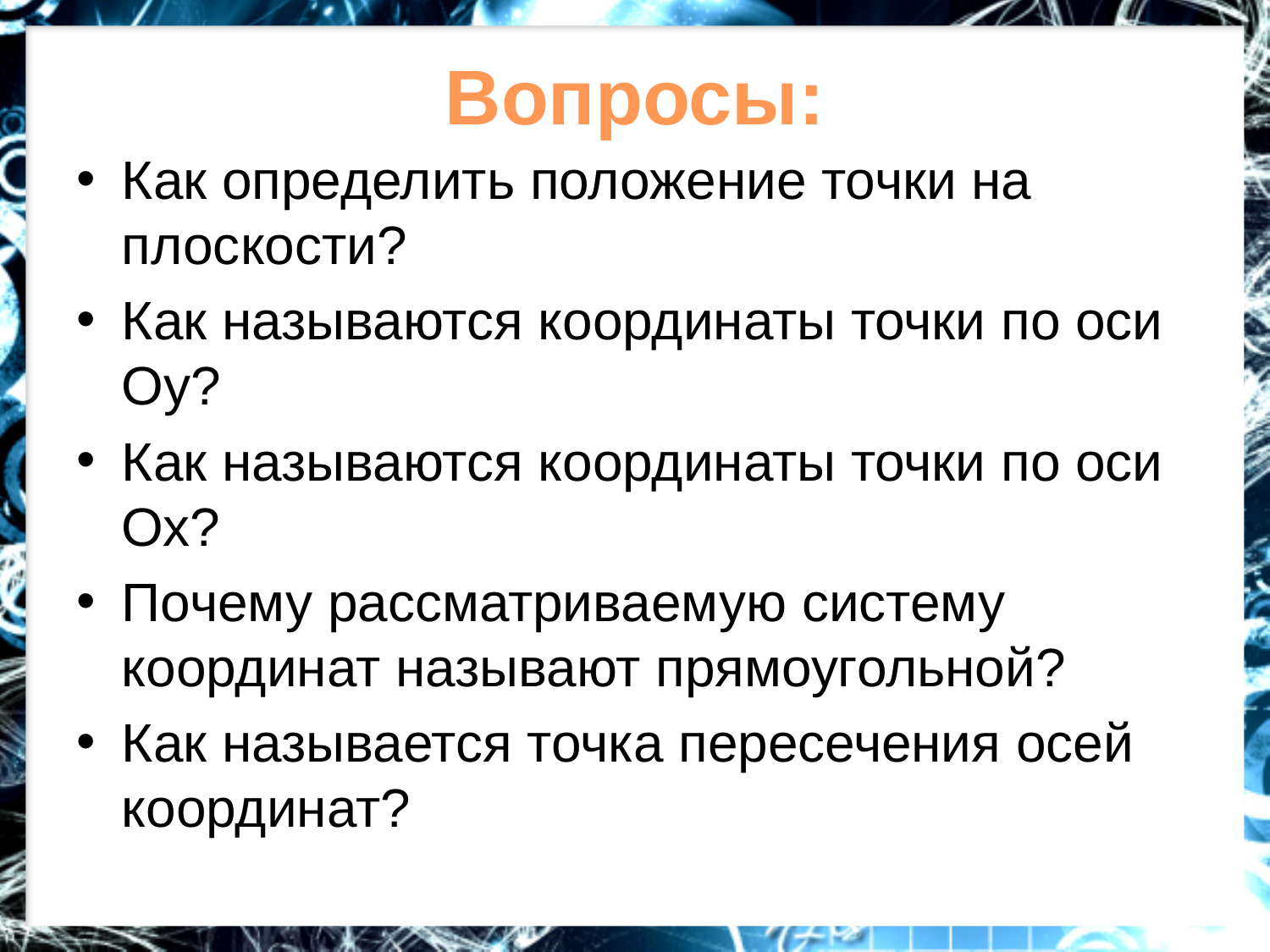

# Вопросы:
Как определить положение точки на плоскости?
Как называются координаты точки по оси Оу?
Как называются координаты точки по оси Ох?
Почему рассматриваемую систему координат называют прямоугольной?
Как называется точка пересечения осей координат?